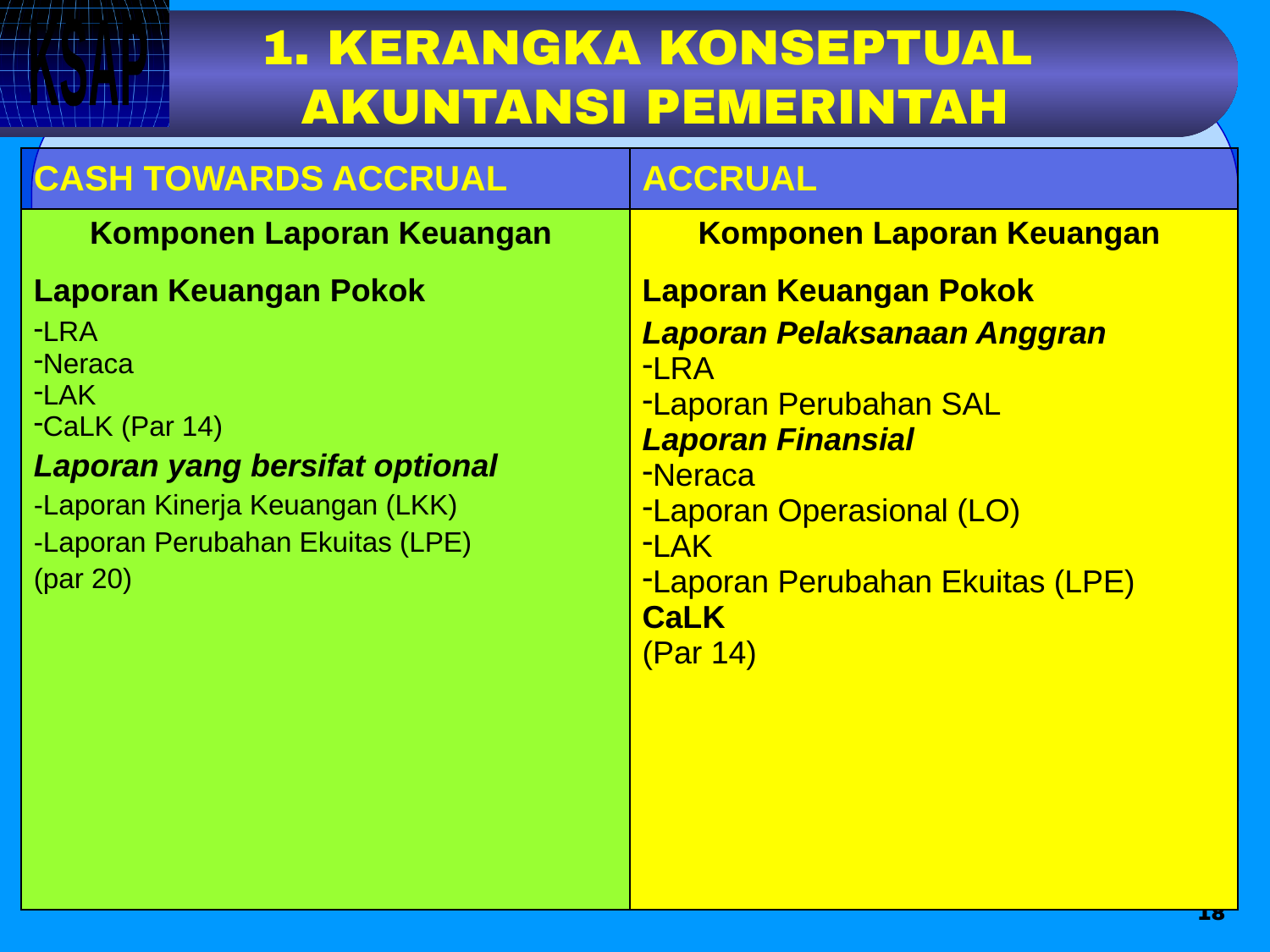

# 1. KERANGKA KONSEPTUAL AKUNTANSI PEMERINTAH
| CASH TOWARDS ACCRUAL | ACCRUAL |
| --- | --- |
| Komponen Laporan Keuangan Laporan Keuangan Pokok LRA Neraca LAK CaLK (Par 14) Laporan yang bersifat optional -Laporan Kinerja Keuangan (LKK) -Laporan Perubahan Ekuitas (LPE) (par 20) | Komponen Laporan Keuangan Laporan Keuangan Pokok Laporan Pelaksanaan Anggran LRA Laporan Perubahan SAL Laporan Finansial Neraca Laporan Operasional (LO) LAK Laporan Perubahan Ekuitas (LPE) CaLK (Par 14) |
18